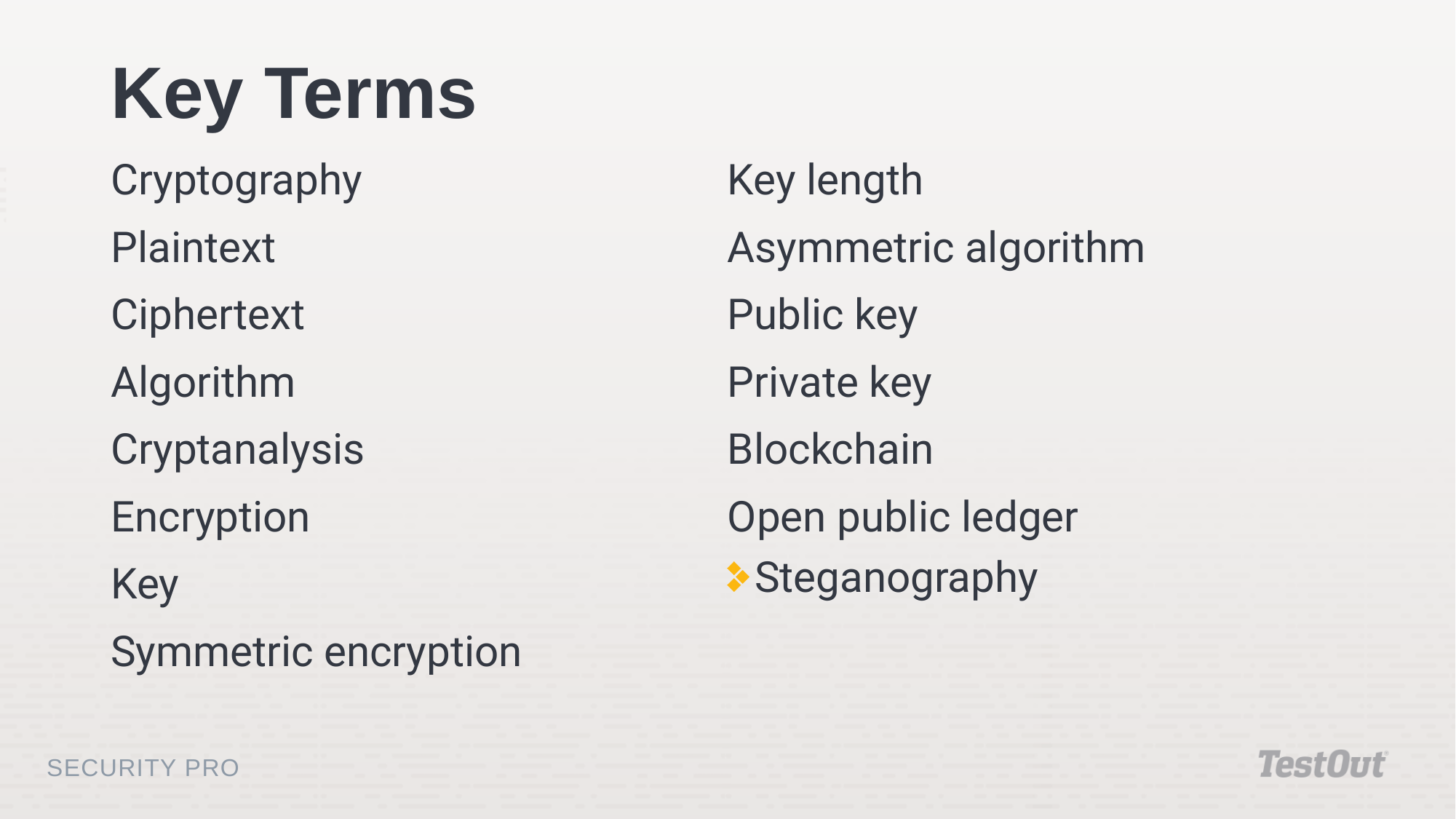

# Key Terms
Cryptography
Plaintext
Ciphertext
Algorithm
Cryptanalysis
Encryption
Key
Symmetric encryption
Key length
Asymmetric algorithm
Public key
Private key
Blockchain
Open public ledger
Steganography
Security Pro